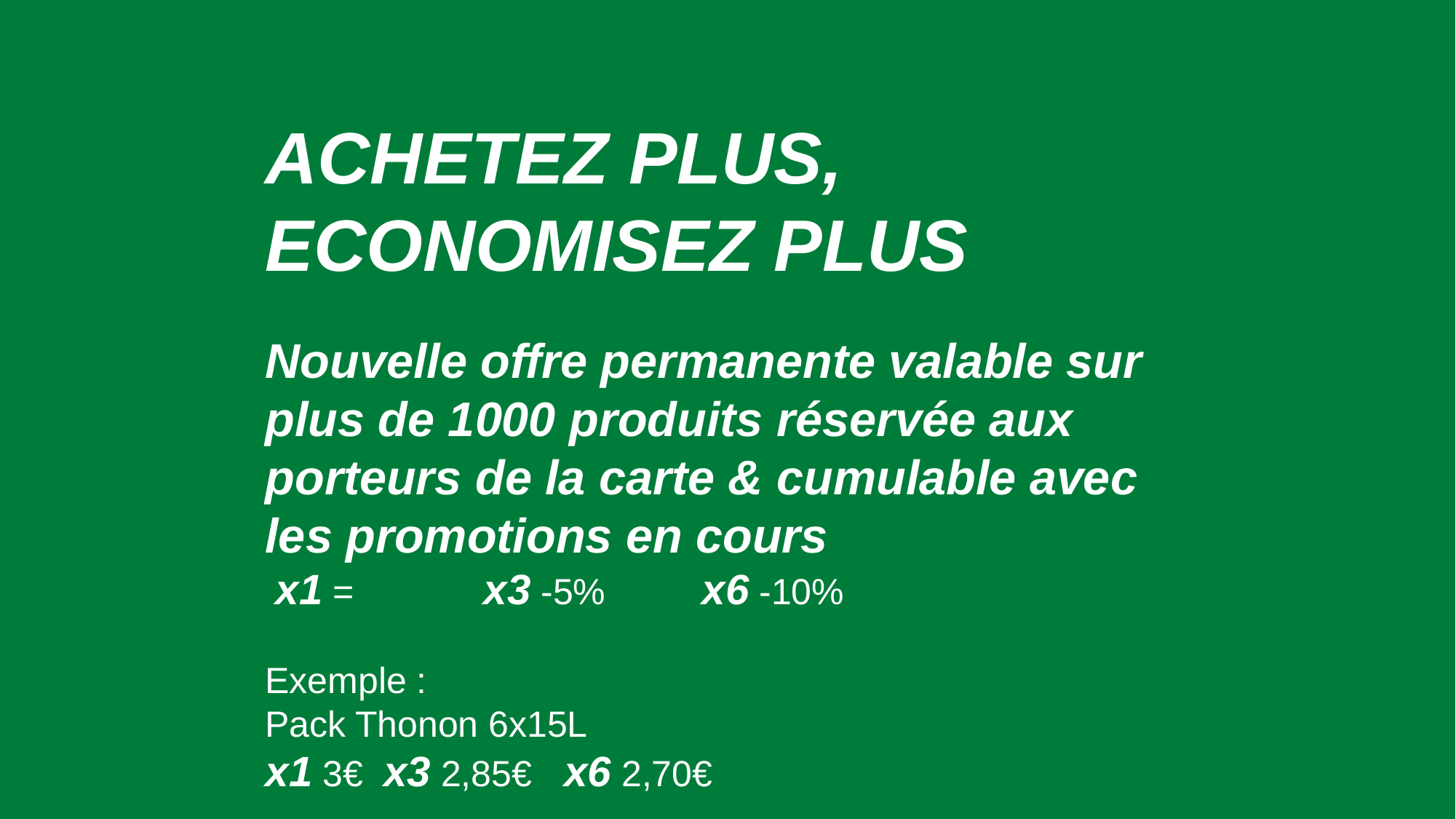

ACHETEZ PLUS,
ECONOMISEZ PLUS

Nouvelle offre permanente valable sur plus de 1000 produits réservée aux porteurs de la carte & cumulable avec les promotions en cours
 x1 = 		x3 -5% 	x6 -10%

Exemple :
Pack Thonon 6x15L
x1 3€  x3 2,85€   x6 2,70€